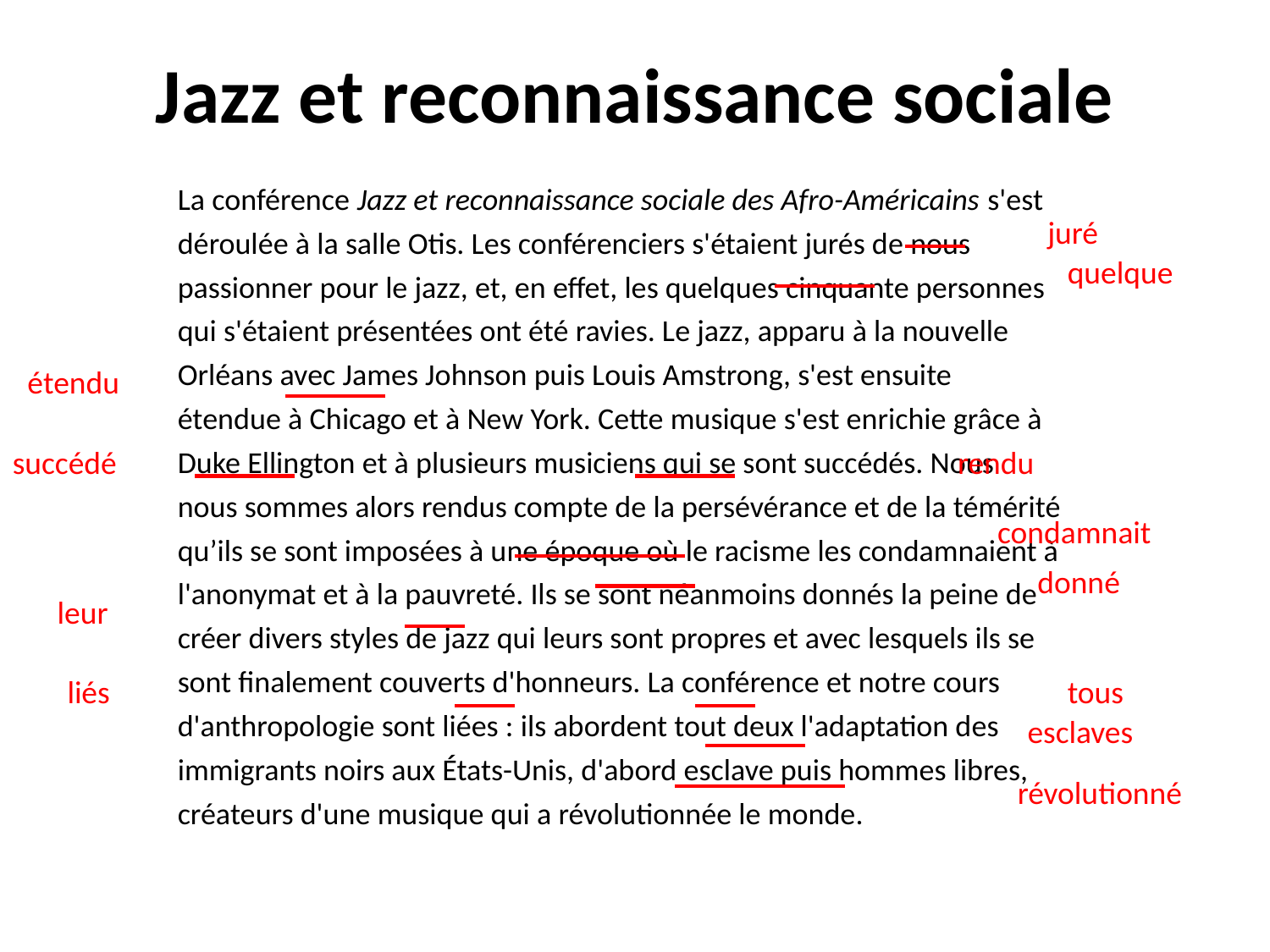

# Jazz et reconnaissance sociale
La conférence Jazz et reconnaissance sociale des Afro-Américains s'est déroulée à la salle Otis. Les conférenciers s'étaient jurés de nous passionner pour le jazz, et, en effet, les quelques cinquante personnes qui s'étaient présentées ont été ravies. Le jazz, apparu à la nouvelle Orléans avec James Johnson puis Louis Amstrong, s'est ensuite étendue à Chicago et à New York. Cette musique s'est enrichie grâce à Duke Ellington et à plusieurs musiciens qui se sont succédés. Nous nous sommes alors rendus compte de la persévérance et de la témérité qu’ils se sont imposées à une époque où le racisme les condamnaient à l'anonymat et à la pauvreté. Ils se sont néanmoins donnés la peine de créer divers styles de jazz qui leurs sont propres et avec lesquels ils se sont finalement couverts d'honneurs. La conférence et notre cours d'anthropologie sont liées : ils abordent tout deux l'adaptation des immigrants noirs aux États-Unis, d'abord esclave puis hommes libres, créateurs d'une musique qui a révolutionnée le monde.

juré
quelque
étendu
succédé
rendu
condamnait
donné
leur
liés
tous
esclaves
révolutionné